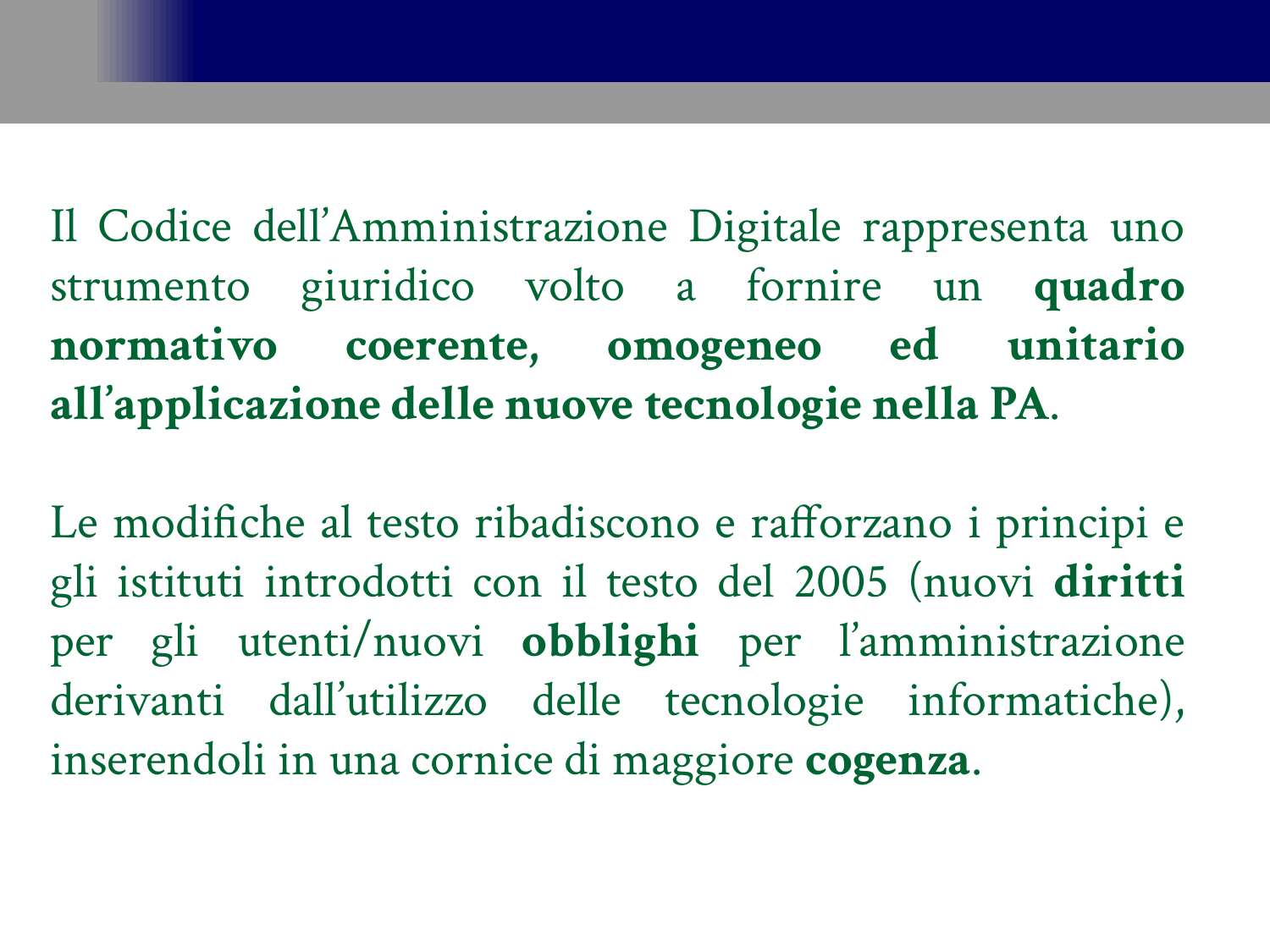

Il Codice dell’Amministrazione Digitale rappresenta uno strumento giuridico volto a fornire un quadro normativo coerente, omogeneo ed unitario all’applicazione delle nuove tecnologie nella PA.

Le modifiche al testo ribadiscono e rafforzano i principi e gli istituti introdotti con il testo del 2005 (nuovi diritti per gli utenti/nuovi obblighi per l’amministrazione derivanti dall’utilizzo delle tecnologie informatiche), inserendoli in una cornice di maggiore cogenza.